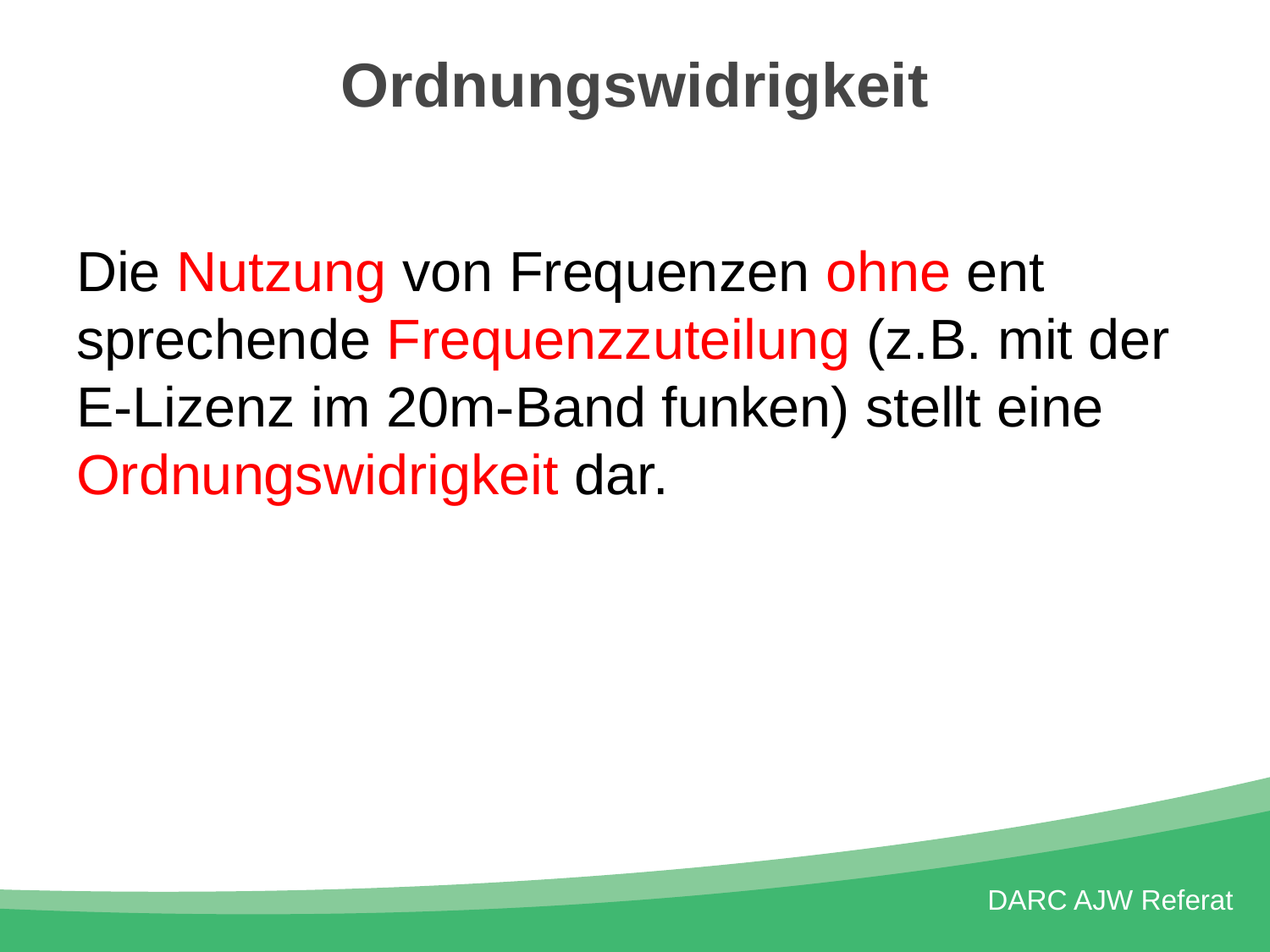

# Ordnungswidrigkeit

Die Nutzung von Frequenzen ohne ent sprechende Frequenzzuteilung (z.B. mit der E-Lizenz im 20m-Band funken) stellt eine Ordnungswidrigkeit dar.